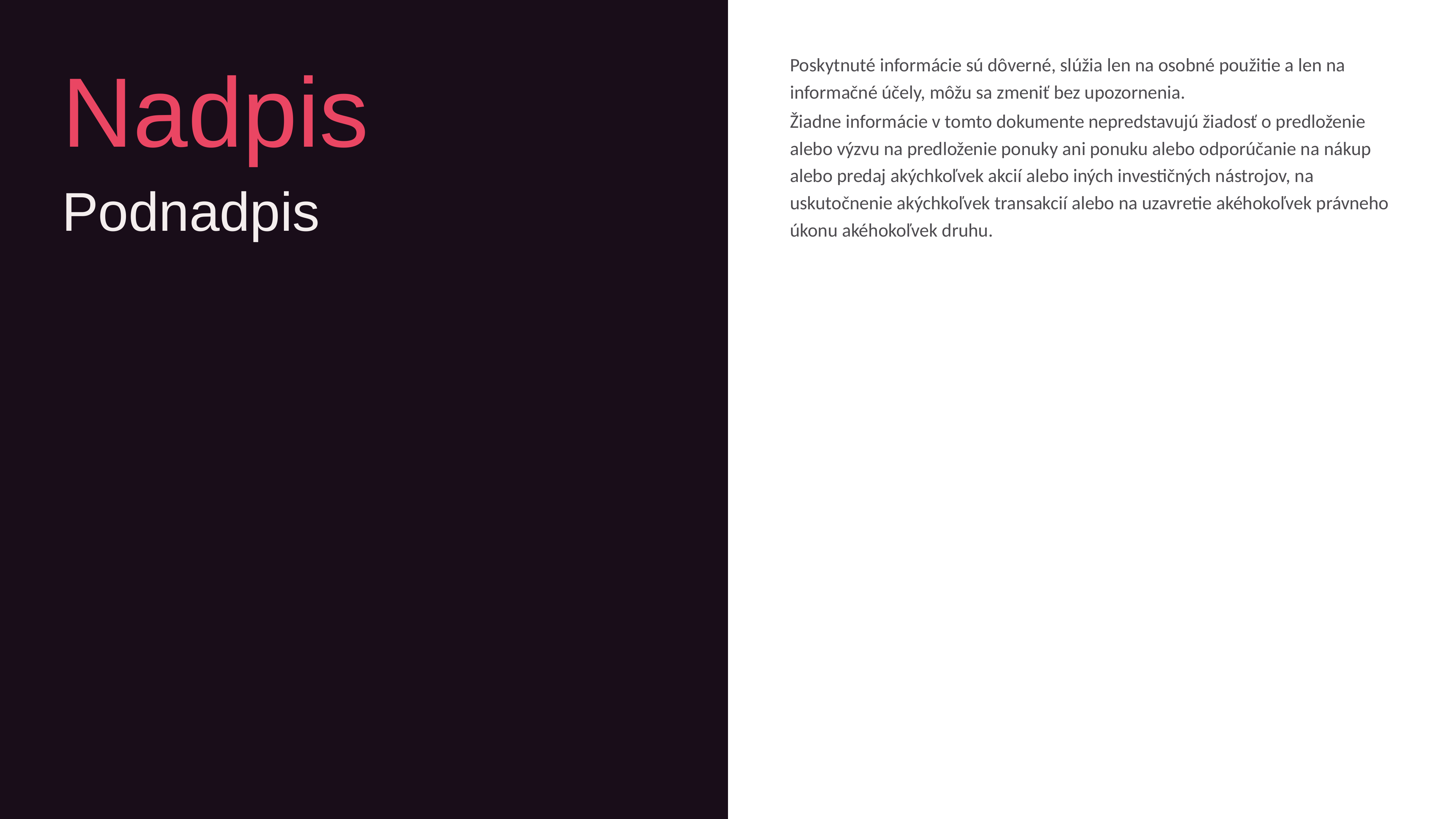

Nadpis
Poskytnuté informácie sú dôverné, slúžia len na osobné použitie a len na informačné účely, môžu sa zmeniť bez upozornenia.
Žiadne informácie v tomto dokumente nepredstavujú žiadosť o predloženie alebo výzvu na predloženie ponuky ani ponuku alebo odporúčanie na nákup alebo predaj akýchkoľvek akcií alebo iných investičných nástrojov, na uskutočnenie akýchkoľvek transakcií alebo na uzavretie akéhokoľvek právneho úkonu akéhokoľvek druhu.

Podnadpis